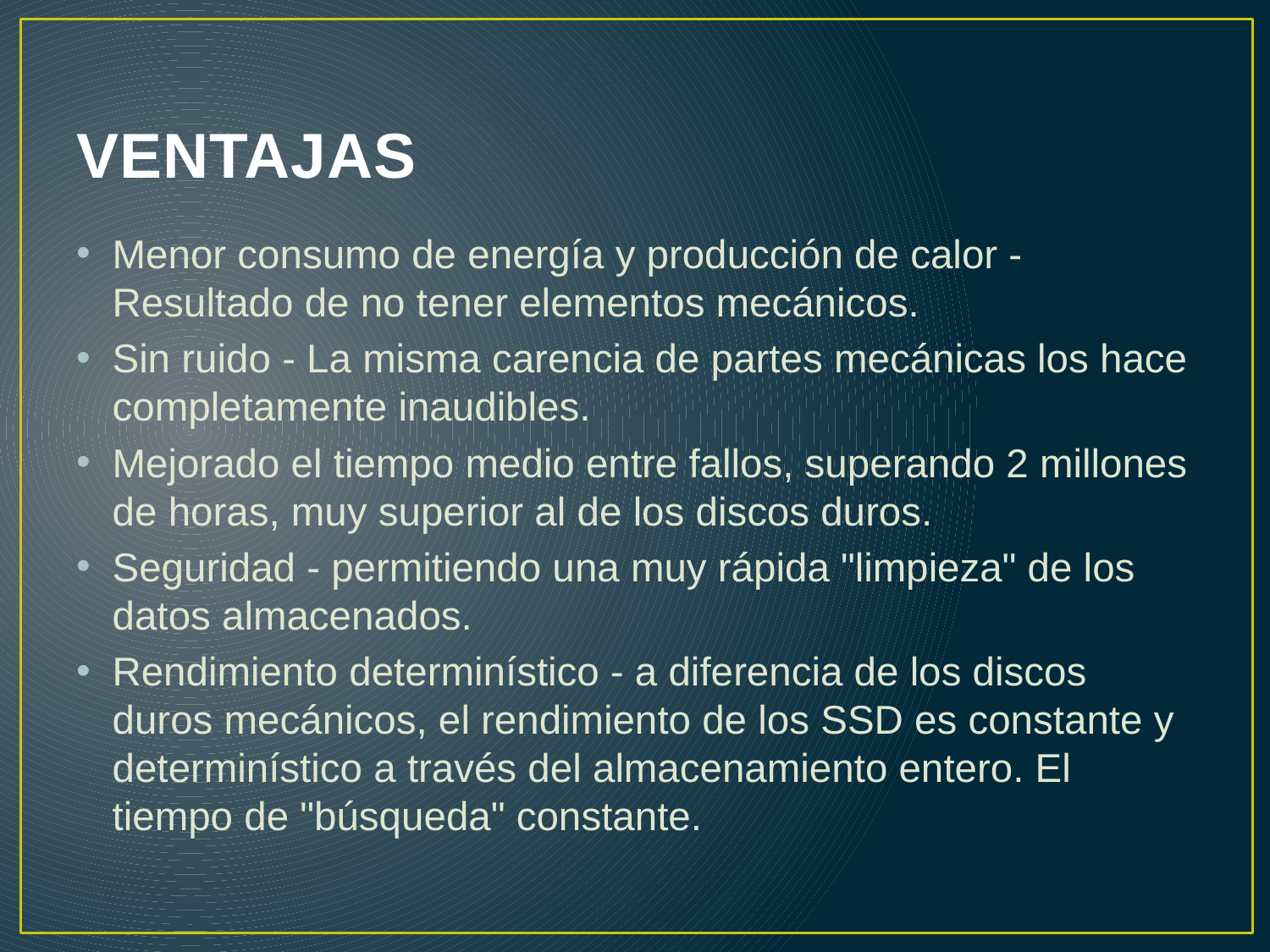

# VENTAJAS
Menor consumo de energía y producción de calor - Resultado de no tener elementos mecánicos.
Sin ruido - La misma carencia de partes mecánicas los hace completamente inaudibles.
Mejorado el tiempo medio entre fallos, superando 2 millones de horas, muy superior al de los discos duros.
Seguridad - permitiendo una muy rápida "limpieza" de los datos almacenados.
Rendimiento determinístico - a diferencia de los discos duros mecánicos, el rendimiento de los SSD es constante y determinístico a través del almacenamiento entero. El tiempo de "búsqueda" constante.